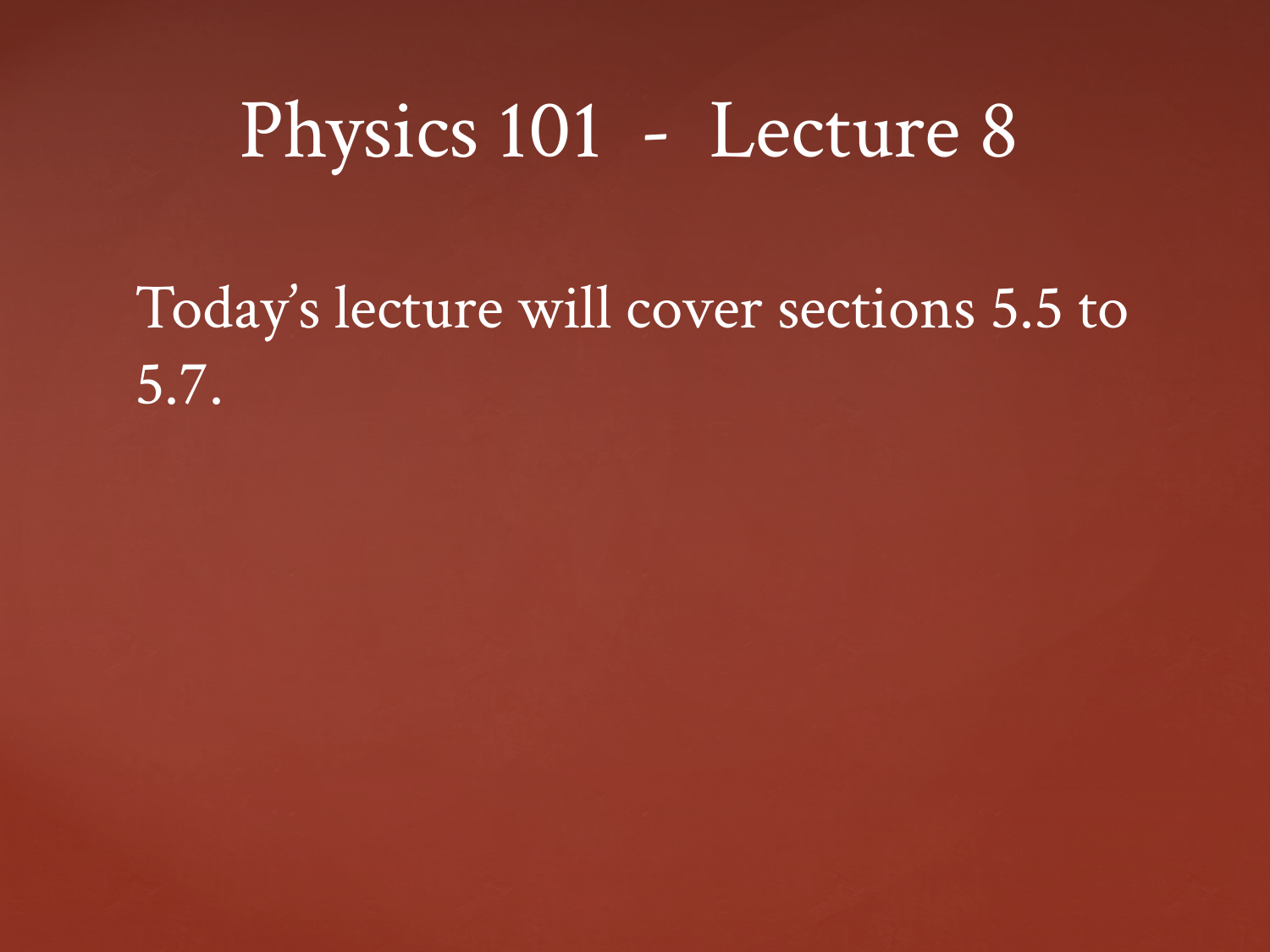

# Physics 101  -  Lecture 8
Today’s lecture will cover sections 5.5 to 5.7.